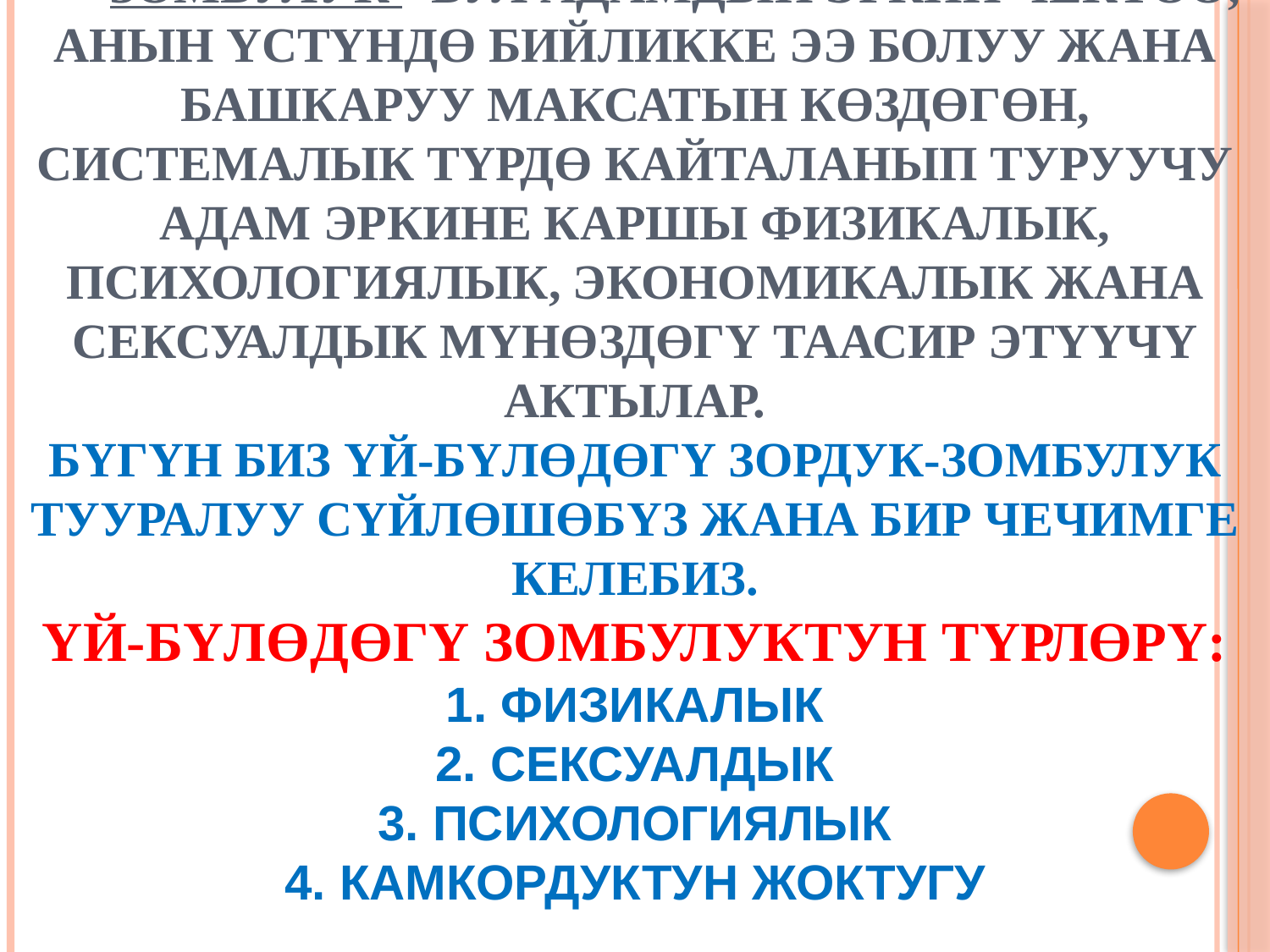

# Зомбулук - бул адамдын эркин чектөө, анын үстүндө бийликке ээ болуу жана башкаруу максатын көздөгөн, системалык түрдө кайталанып туруучу адам эркине каршы физикалык, психологиялык, экономикалык жана сексуалдык мүнөздөгү таасир этүүчү актылар. Бүгүн биз үй-бүлөдөгү зордук-зомбулук тууралуу сүйлөшөбүз жана бир чечимге келебиз. Үй-бүлөдөгү зомбулуктун түрлөрү: 1. физикалык 2. сексуалдык 3. психологиялык 4. камкордуктун жоктугу